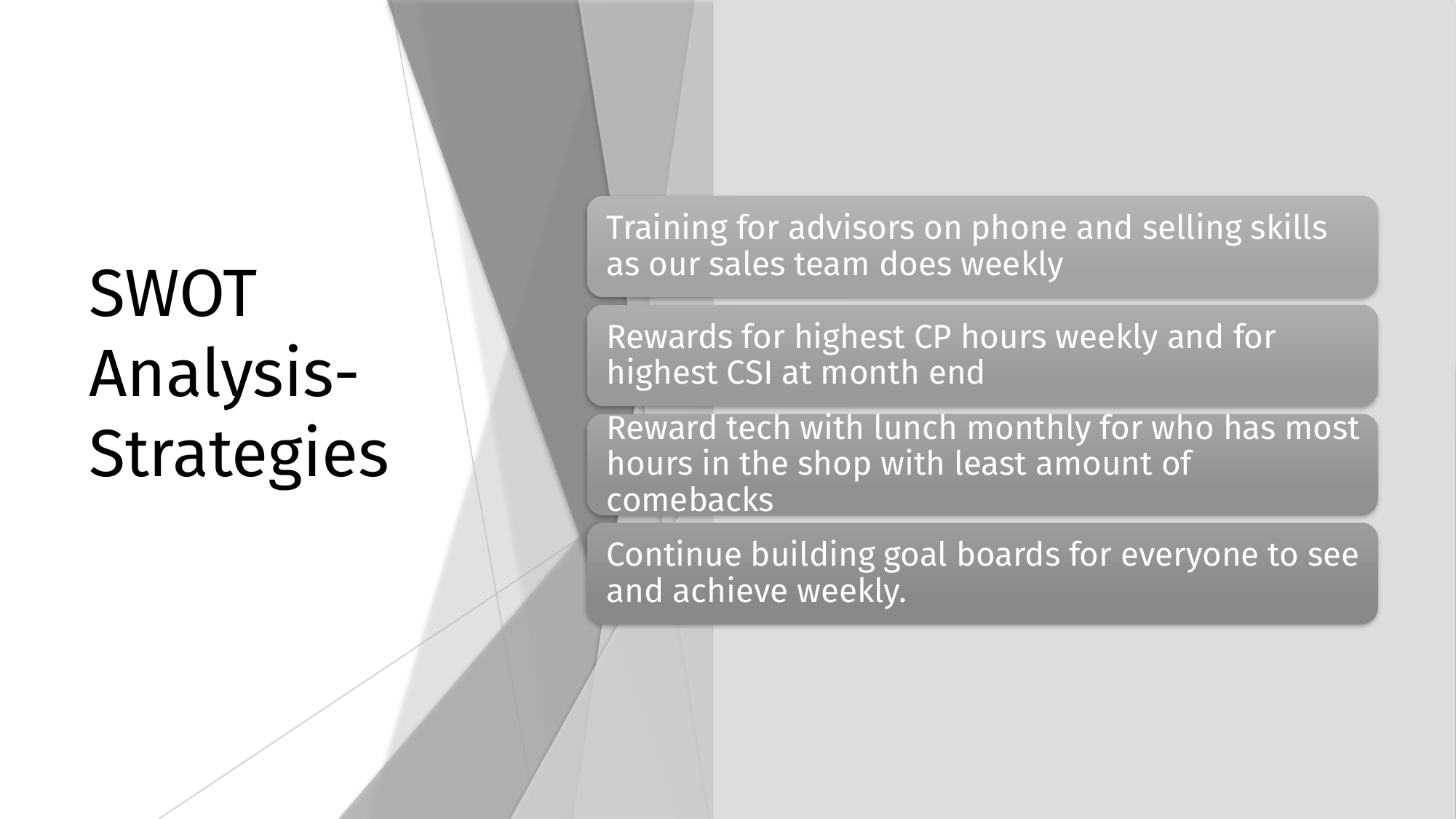

Training for advisors on phone and selling skills as our sales team does weekly
Rewards for highest CP hours weekly and for highest CSI at month end
Reward tech with lunch monthly for who has most hours in the shop with least amount of comebacks
Continue building goal boards for everyone to see and achieve weekly.
# SWOT Analysis-Strategies